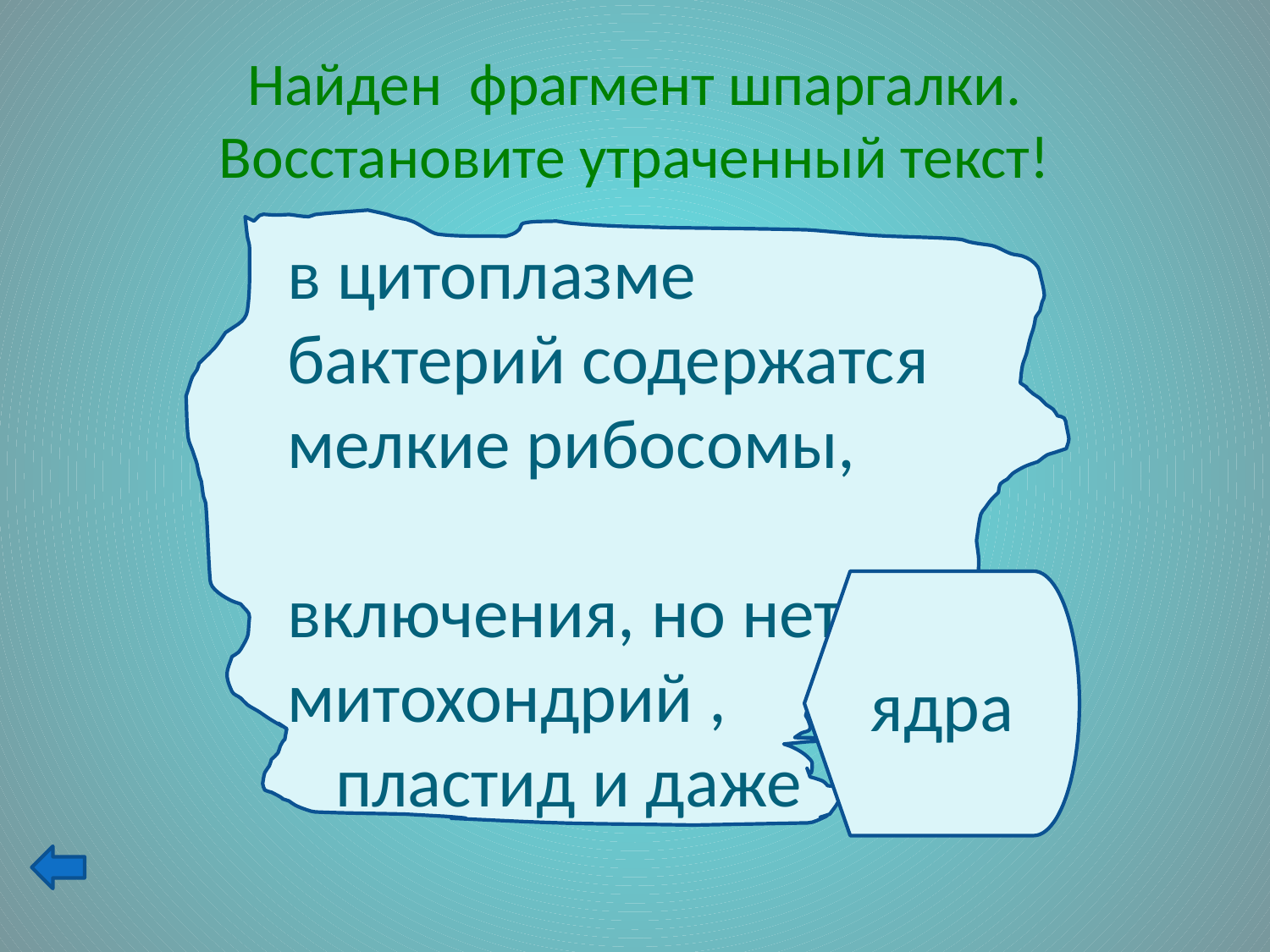

# Найден  фрагмент шпаргалки. Восстановите утраченный текст!

в цитоплазме бактерий содержатся мелкие рибосомы,                                включения, но нет митохондрий ,
   пластид и даже
ядра